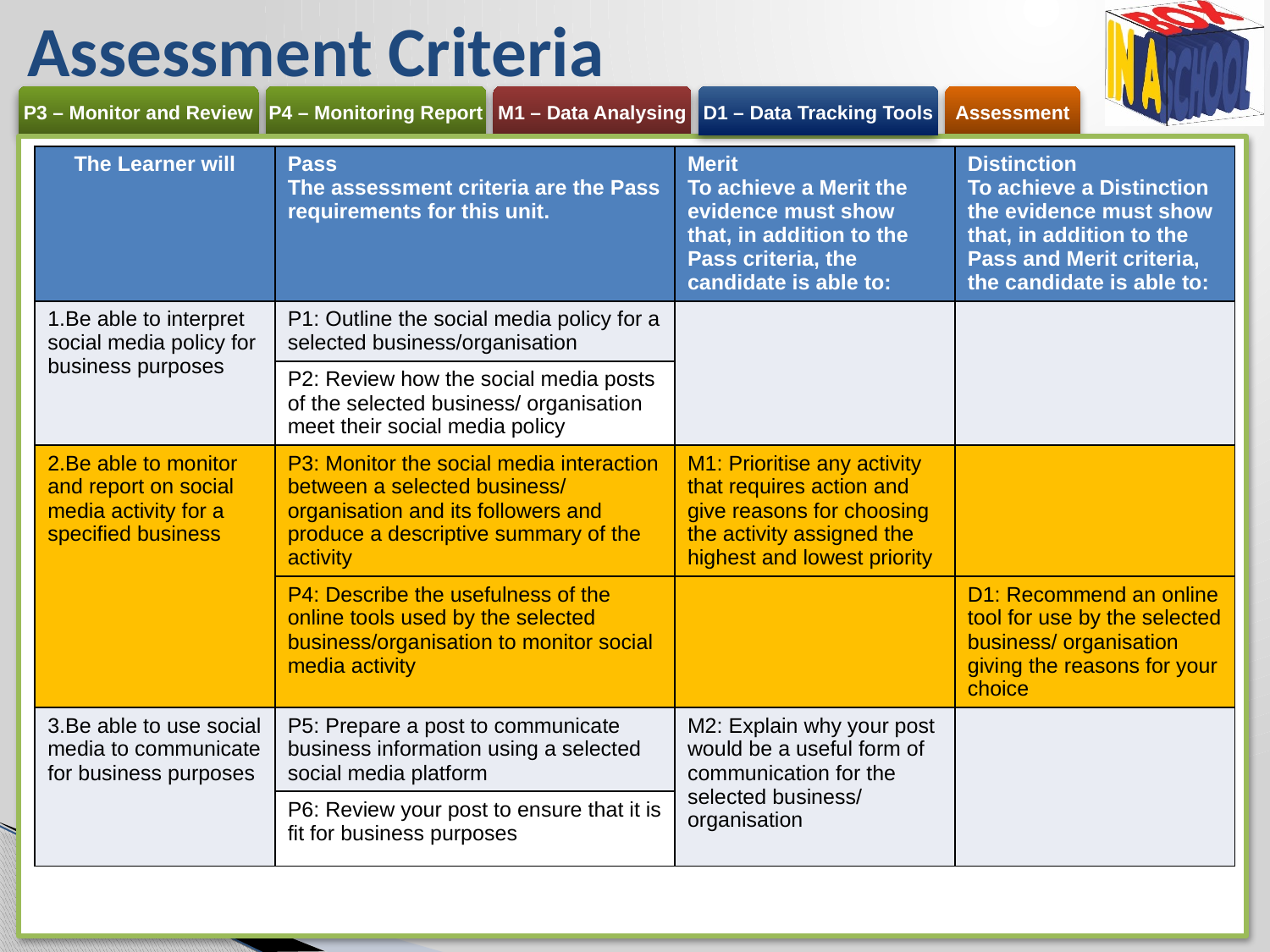

# Assessment Criteria
| The Learner will | Pass The assessment criteria are the Pass requirements for this unit. | Merit To achieve a Merit the evidence must show that, in addition to the Pass criteria, the candidate is able to: | Distinction To achieve a Distinction the evidence must show that, in addition to the Pass and Merit criteria, the candidate is able to: |
| --- | --- | --- | --- |
| 1.Be able to interpret social media policy for business purposes | P1: Outline the social media policy for a selected business/organisation |  |  |
|  | P2: Review how the social media posts of the selected business/ organisation meet their social media policy |  |  |
| 2.Be able to monitor and report on social media activity for a specified business | P3: Monitor the social media interaction between a selected business/ organisation and its followers and produce a descriptive summary of the activity | M1: Prioritise any activity that requires action and give reasons for choosing the activity assigned the highest and lowest priority |  |
|  | P4: Describe the usefulness of the online tools used by the selected business/organisation to monitor social media activity |  | D1: Recommend an online tool for use by the selected business/ organisation giving the reasons for your choice |
| 3.Be able to use social media to communicate for business purposes | P5: Prepare a post to communicate business information using a selected social media platform | M2: Explain why your post would be a useful form of communication for the selected business/ organisation |  |
|  | P6: Review your post to ensure that it is fit for business purposes |  |  |